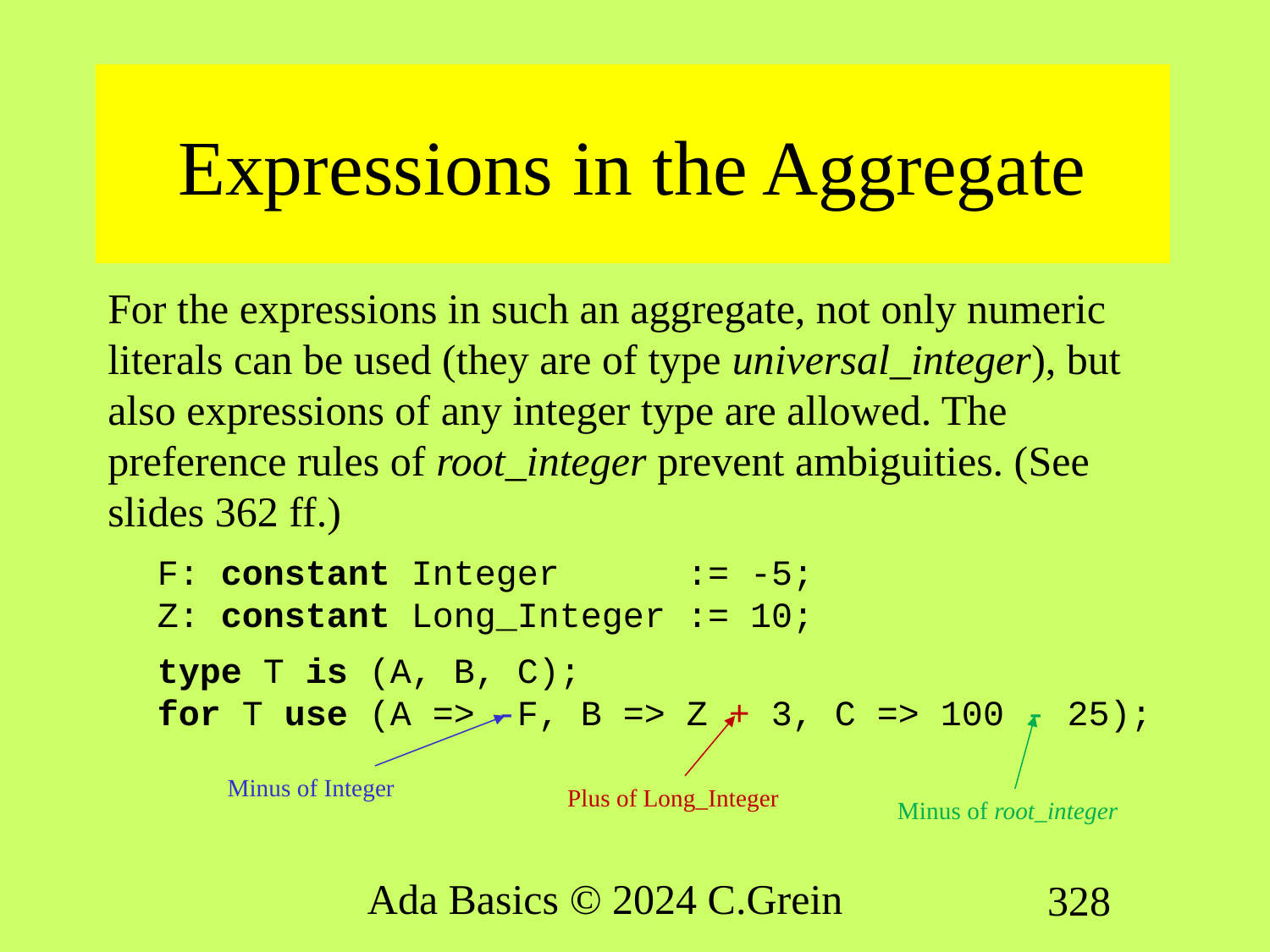

# Expressions in the Aggregate
For the expressions in such an aggregate, not only numeric literals can be used (they are of type universal_integer), but also expressions of any integer type are allowed. The preference rules of root_integer prevent ambiguities. (See slides 362 ff.)
F: constant Integer      := -5;
Z: constant Long_Integer := 10;
type T is (A, B, C);
for T use (A => -F, B => Z + 3, C => 100 - 25);
Minus of Integer
Plus of Long_Integer
Minus of root_integer
Ada Basics © 2024 C.Grein
328